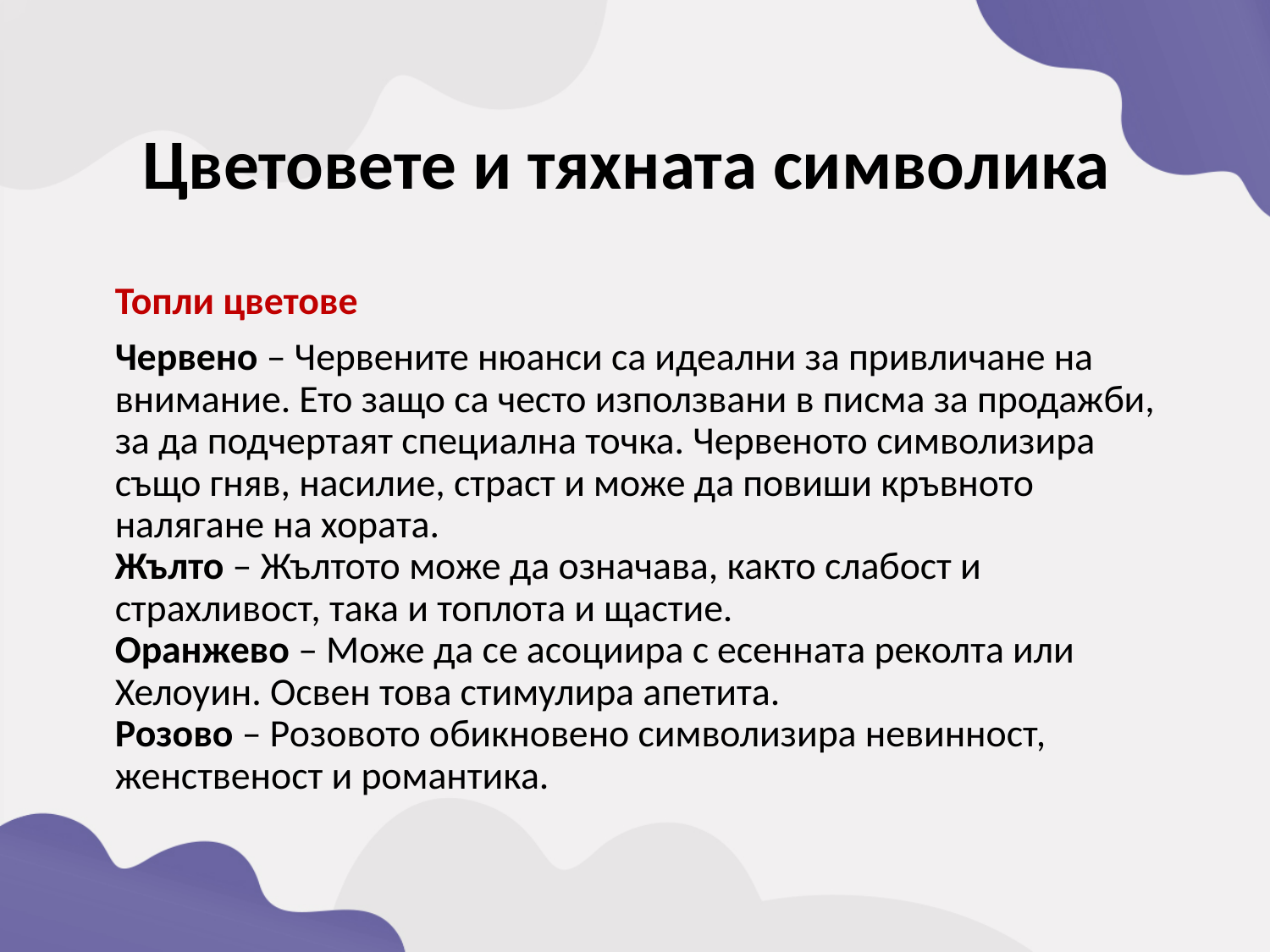

Цветовете и тяхната символика

	Топли цветове
	Червено – Червените нюанси са идеални за привличане на внимание. Ето защо са често използвани в писма за продажби, за да подчертаят специална точка. Червеното символизира също гняв, насилие, страст и може да повиши кръвното налягане на хората.
Жълто – Жълтото може да означава, както слабост и страхливост, така и топлота и щастие.
Оранжево – Може да се асоциира с есенната реколта или Хелоуин. Освен това стимулира апетита.
Розово – Розовото обикновено символизира невинност, женственост и романтика.